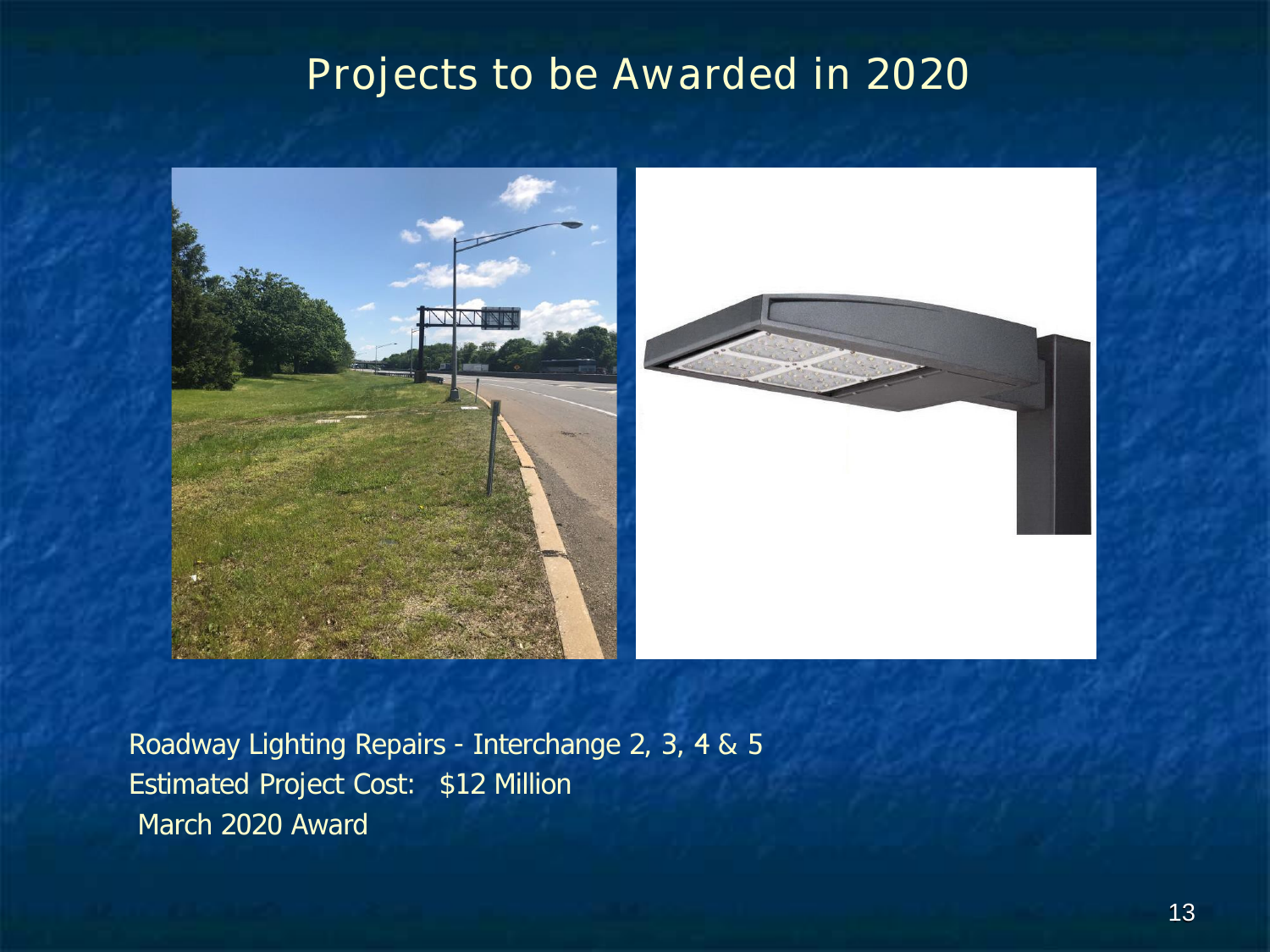

# Projects to be Awarded in 2020

Roadway Lighting Repairs - Interchange 2, 3, 4 & 5
Estimated Project Cost:	$12 Million  March 2020 Award

13